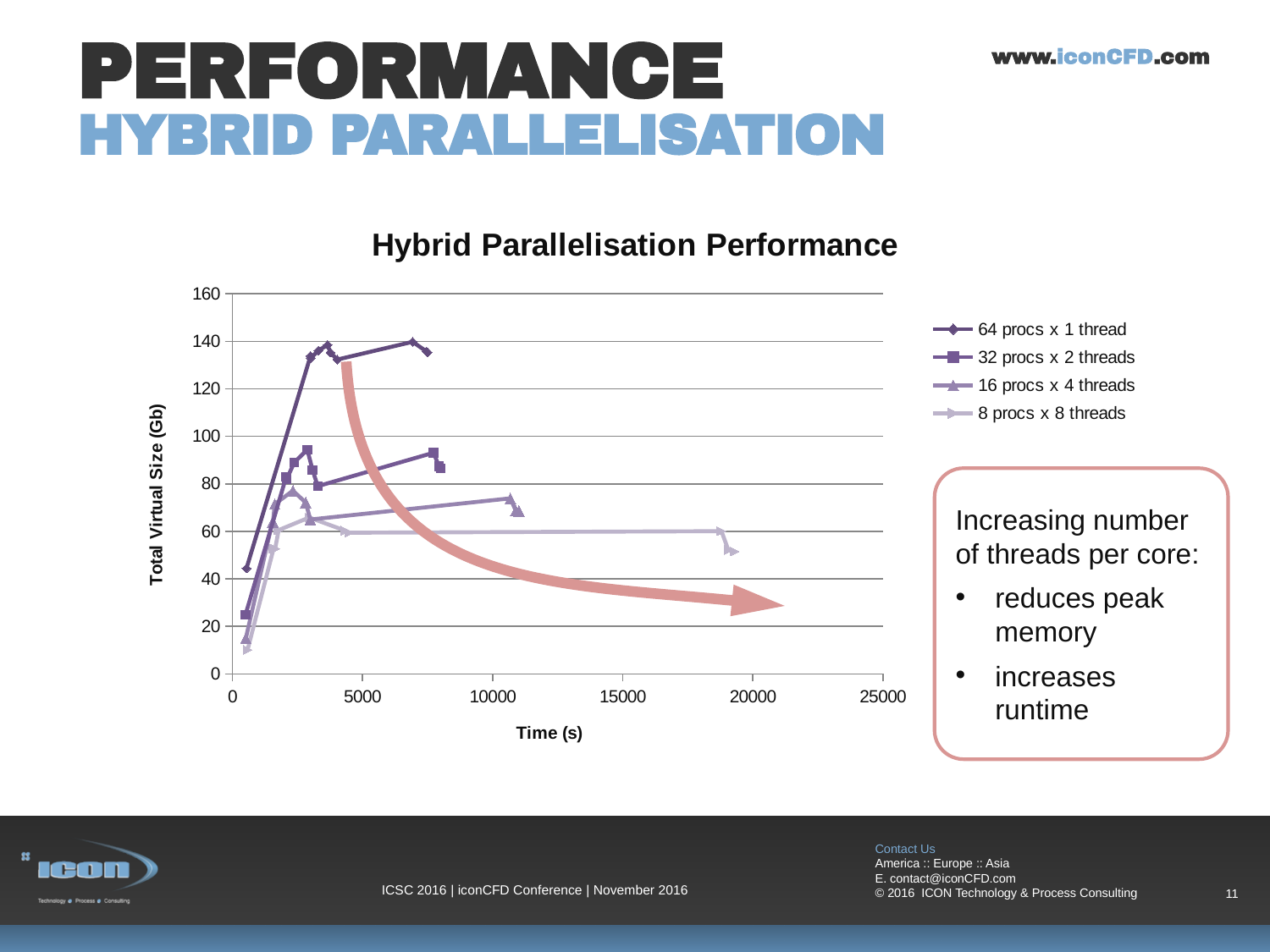

# performance
hybrid parallelisation

### Chart: Hybrid Parallelisation Performance

| Category | 64 procs x 1 thread | 32 procs x 2 threads | 16 procs x 4 threads | 8 procs x 8 threads |
|---|---|---|---|---|
Increasing number of threads per core:
reduces peak memory
increases runtime
ICSC 2016 | iconCFD Conference | November 2016